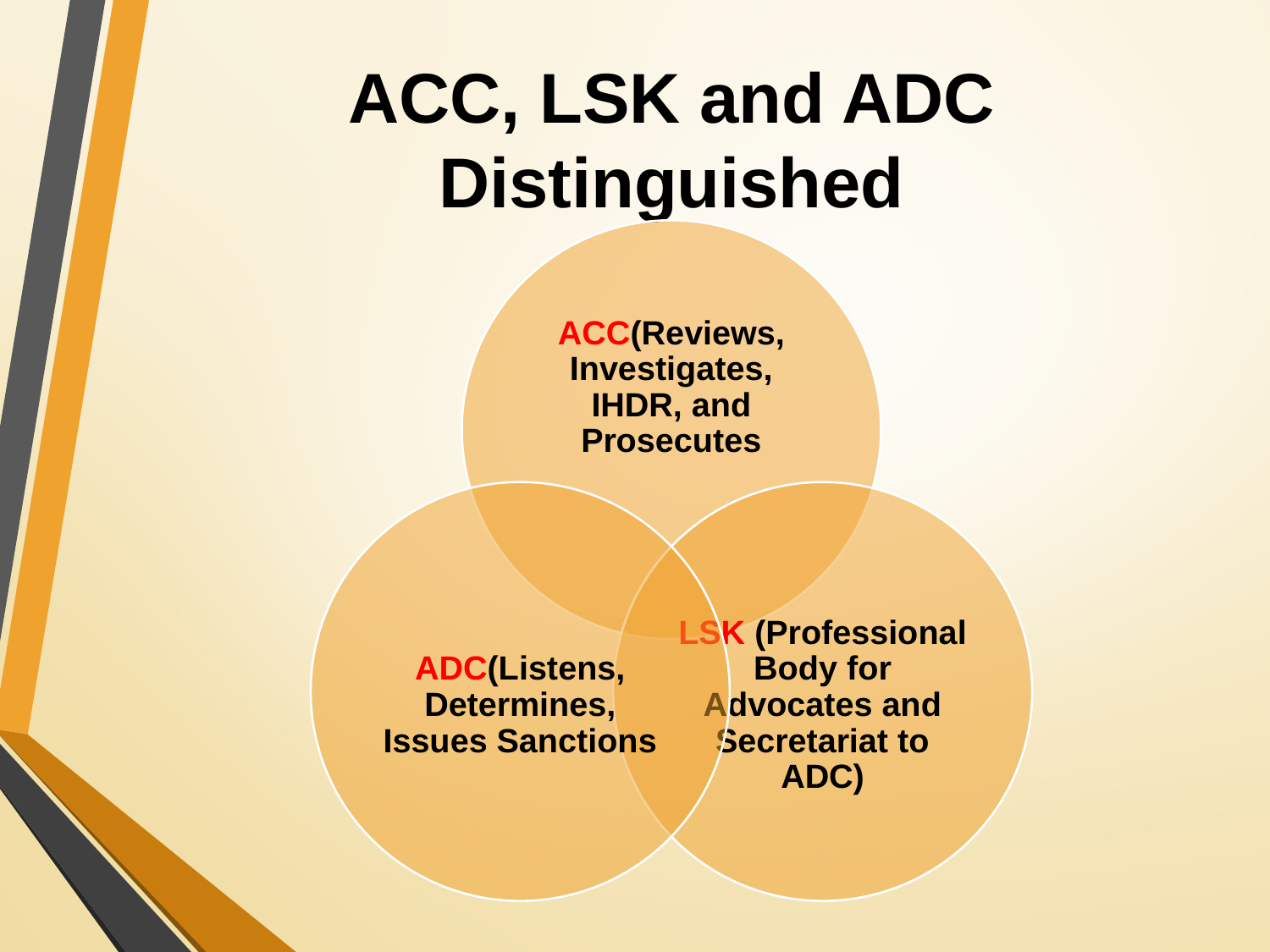

# ACC, LSK and ADC Distinguished
ACC(Reviews, Investigates, IHDR, and Prosecutes
LSK (Professional Body for Advocates and Secretariat to ADC)
ADC(Listens, Determines, Issues Sanctions